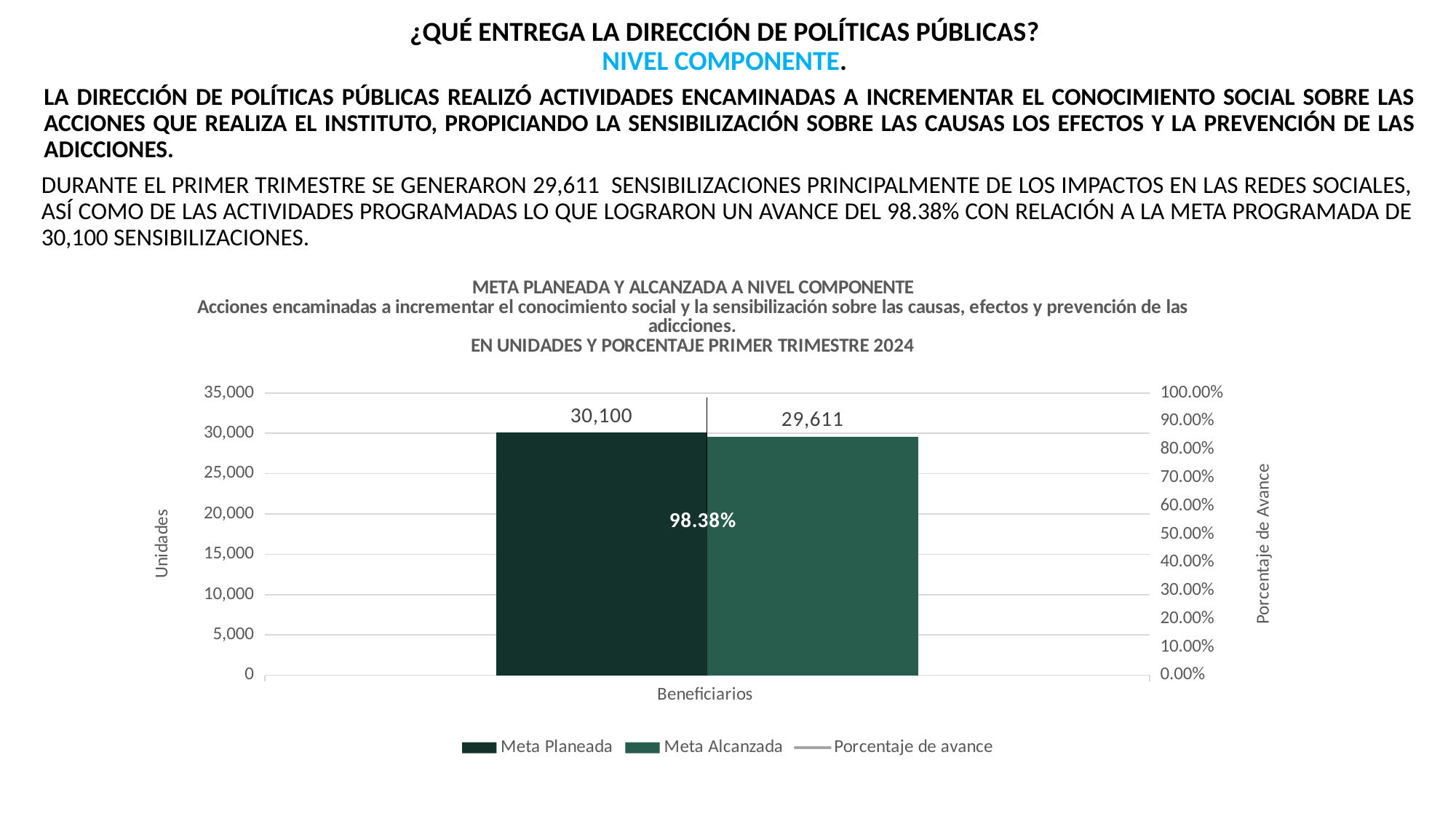

¿QUÉ ENTREGA LA DIRECCIÓN DE POLÍTICAS PÚBLICAS?  NIVEL COMPONENTE.
LA DIRECCIÓN DE POLÍTICAS PÚBLICAS REALIZÓ ACTIVIDADES ENCAMINADAS A INCREMENTAR EL CONOCIMIENTO SOCIAL SOBRE LAS ACCIONES QUE REALIZA EL INSTITUTO, PROPICIANDO LA SENSIBILIZACIÓN SOBRE LAS CAUSAS LOS EFECTOS Y LA PREVENCIÓN DE LAS ADICCIONES.
DURANTE EL PRIMER TRIMESTRE SE GENERARON 29,611  SENSIBILIZACIONES PRINCIPALMENTE DE LOS IMPACTOS EN LAS REDES SOCIALES, ASÍ COMO DE LAS ACTIVIDADES PROGRAMADAS LO QUE LOGRARON UN AVANCE DEL 98.38% CON RELACIÓN A LA META PROGRAMADA DE 30,100 SENSIBILIZACIONES.

### Chart: META PLANEADA Y ALCANZADA A NIVEL COMPONENTE
Acciones encaminadas a incrementar el conocimiento social y la sensibilización sobre las causas, efectos y prevención de las adicciones.
EN UNIDADES Y PORCENTAJE PRIMER TRIMESTRE 2024

| Category | Meta Planeada | Meta Alcanzada |  |
|---|---|---|---|
| Beneficiarios  | 30100.0 | 29611.0 | 0.9837541528239203 |